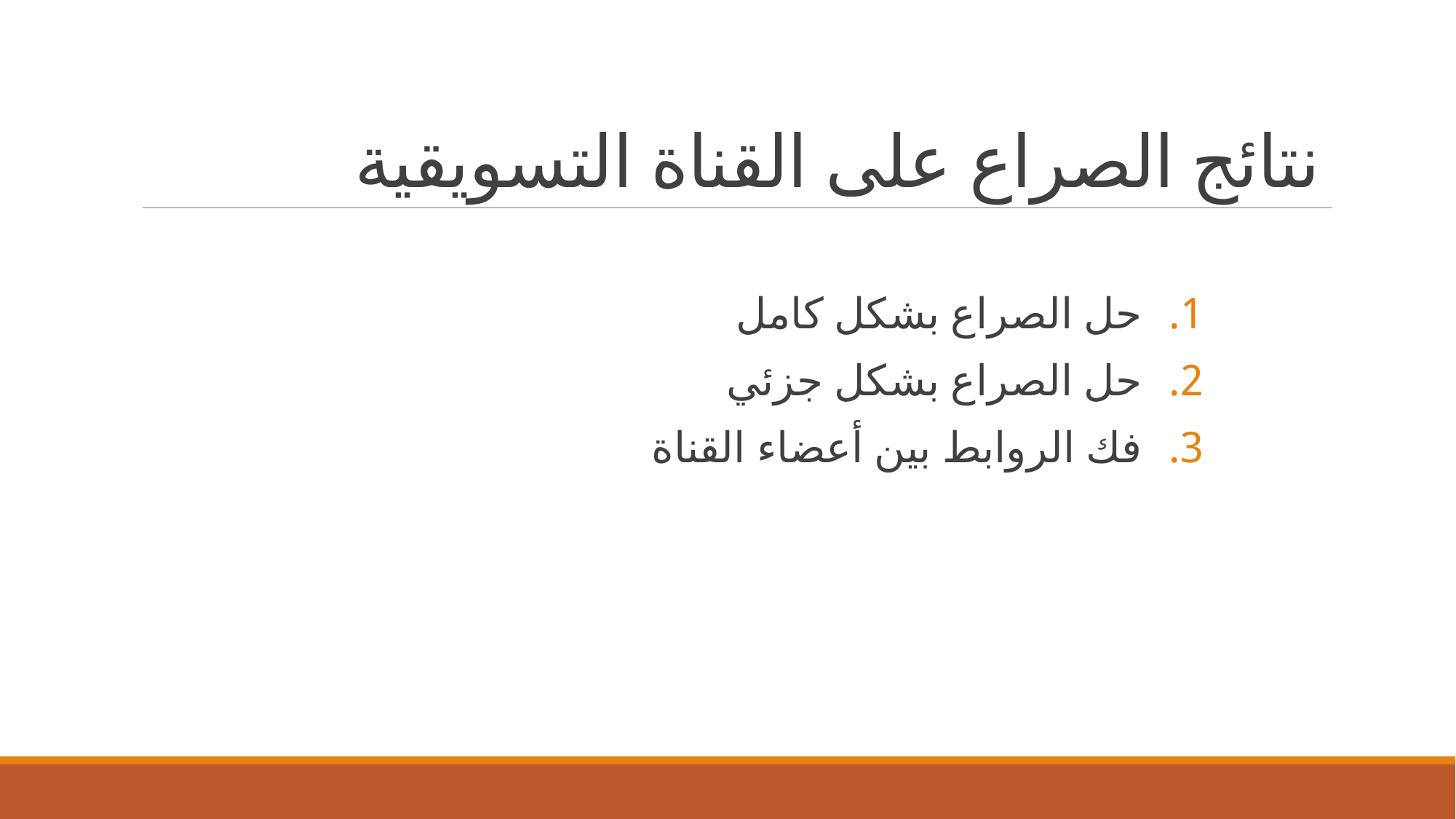

# نتائج الصراع على القناة التسويقية
حل الصراع بشكل كامل
حل الصراع بشكل جزئي
فك الروابط بين أعضاء القناة